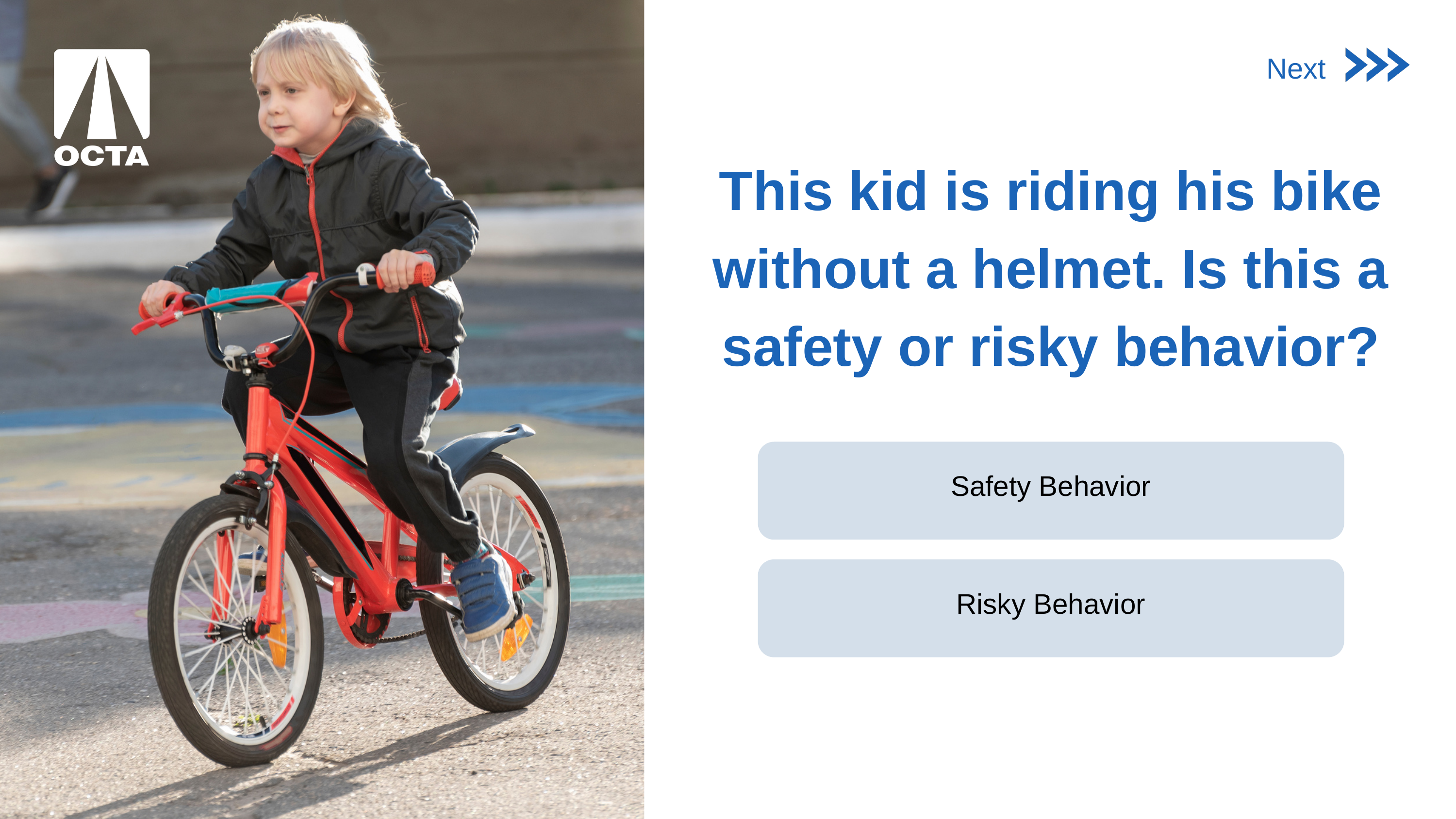

Next
This kid is riding his bike without a helmet. Is this a safety or risky behavior?

Safety Behavior

Risky Behavior